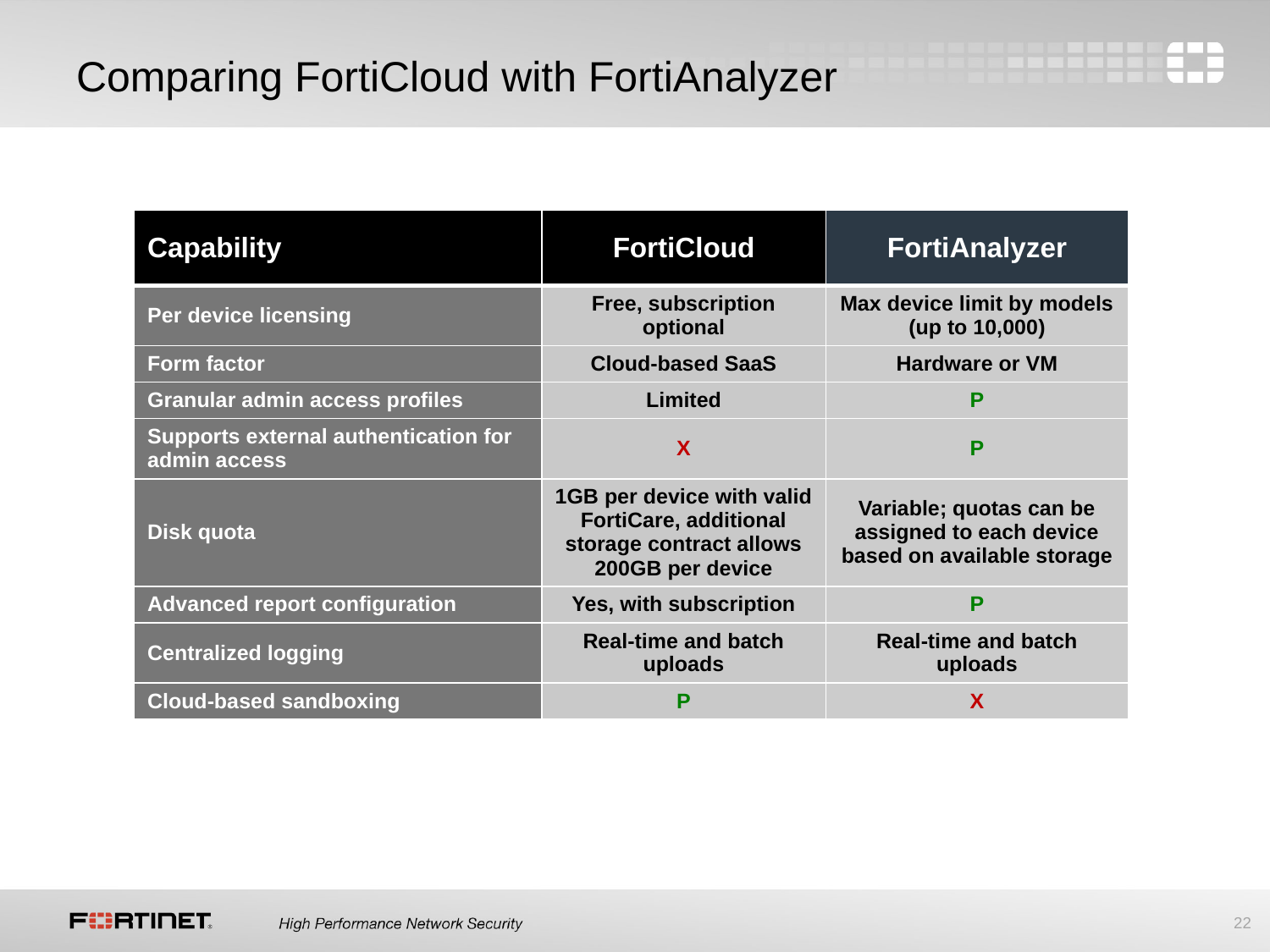

# Comparing FortiCloud with FortiAnalyzer
| Capability | FortiCloud | FortiAnalyzer |
| --- | --- | --- |
| Per device licensing | Free, subscription optional | Max device limit by models (up to 10,000) |
| Form factor | Cloud-based SaaS | Hardware or VM |
| Granular admin access profiles | Limited | P |
| Supports external authentication for admin access | X | P |
| Disk quota | 1GB per device with valid FortiCare, additional storage contract allows 200GB per device | Variable; quotas can be assigned to each device based on available storage |
| Advanced report configuration | Yes, with subscription | P |
| Centralized logging | Real-time and batch uploads | Real-time and batch uploads |
| Cloud-based sandboxing | P | X |